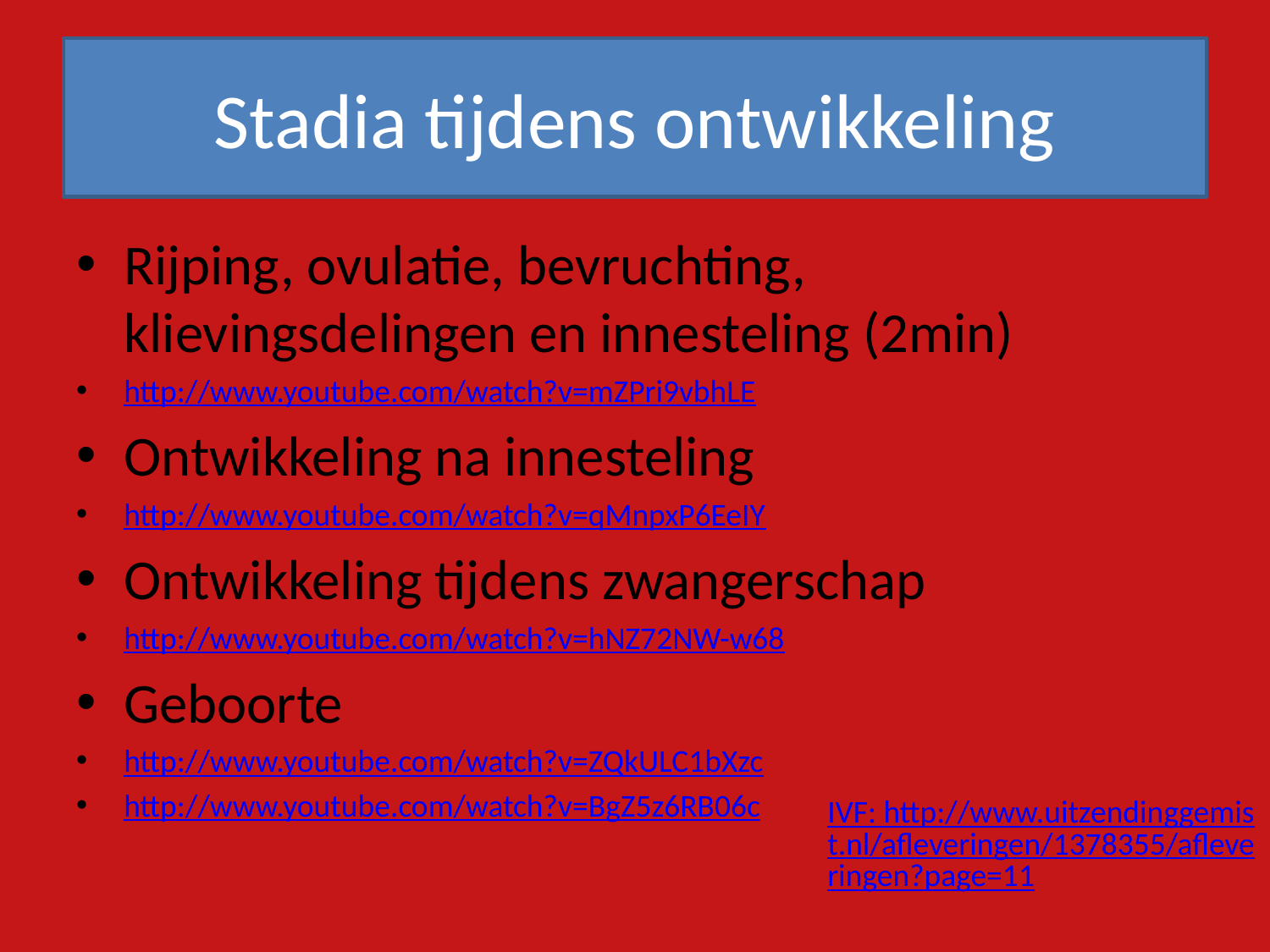

# Stadia tijdens ontwikkeling
Rijping, ovulatie, bevruchting, klievingsdelingen en innesteling (2min)
http://www.youtube.com/watch?v=mZPri9vbhLE
Ontwikkeling na innesteling
http://www.youtube.com/watch?v=qMnpxP6EeIY
Ontwikkeling tijdens zwangerschap
http://www.youtube.com/watch?v=hNZ72NW-w68
Geboorte
http://www.youtube.com/watch?v=ZQkULC1bXzc
http://www.youtube.com/watch?v=BgZ5z6RB06c
IVF: http://www.uitzendinggemist.nl/afleveringen/1378355/afleveringen?page=11